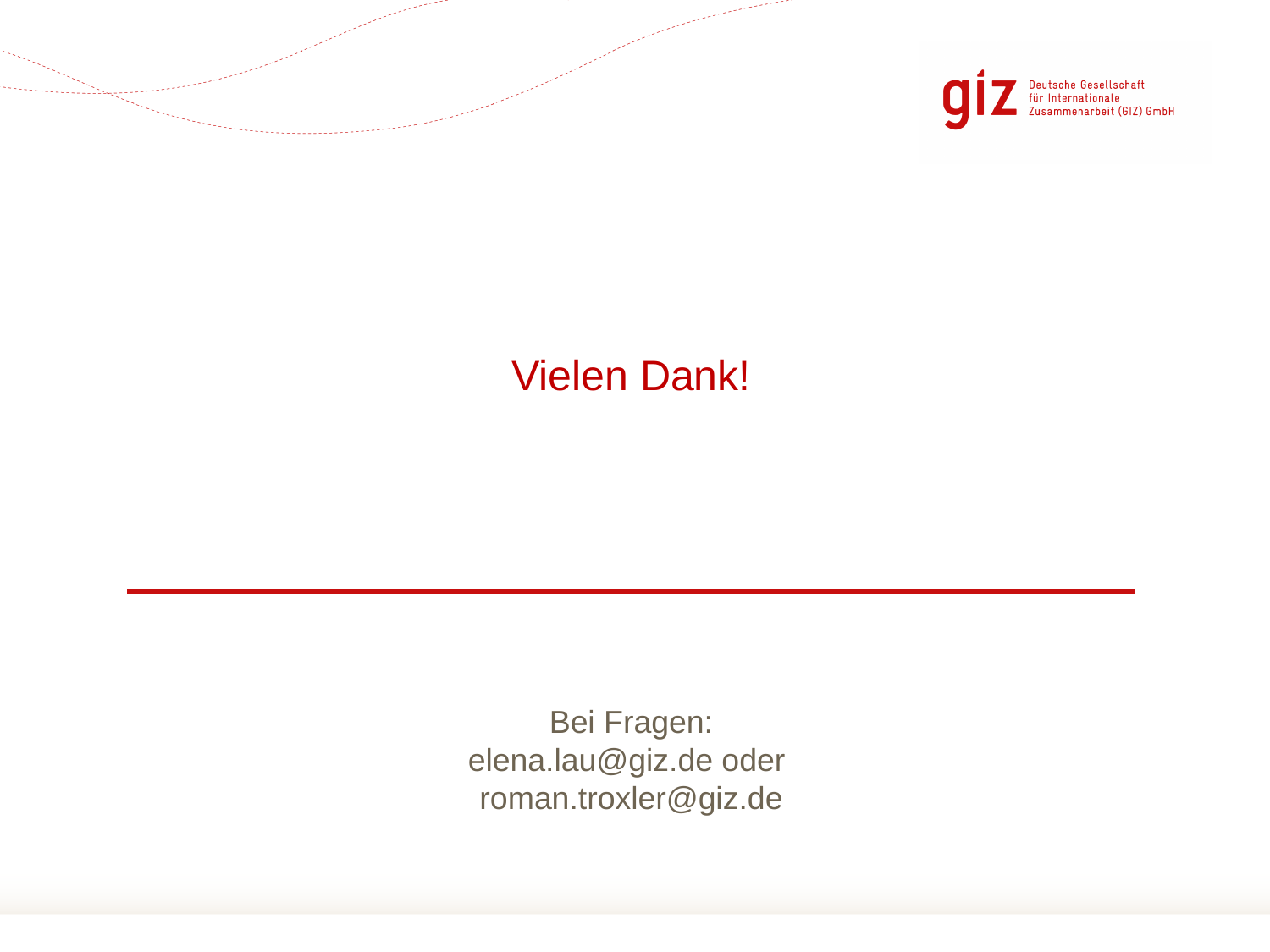

# Vielen Dank!
Bei Fragen:
elena.lau@giz.de oder
roman.troxler@giz.de